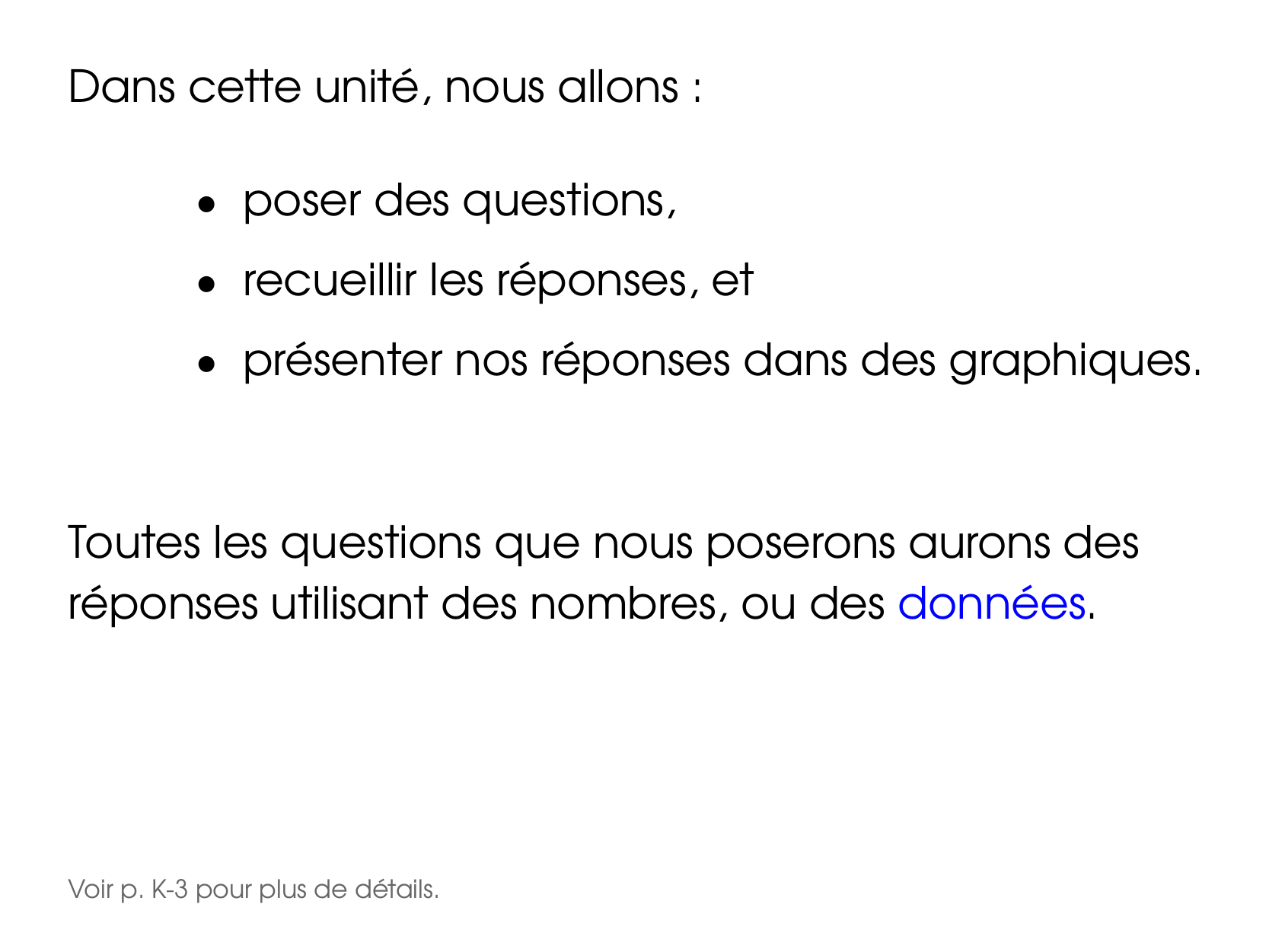

Dans cette unité, nous allons :
•  poser des questions,
•  recueillir les réponses, et
•  présenter nos réponses dans des graphiques.
Toutes les questions que nous poserons aurons des réponses utilisant des nombres, ou des données.
Voir p. K-3 pour plus de détails.